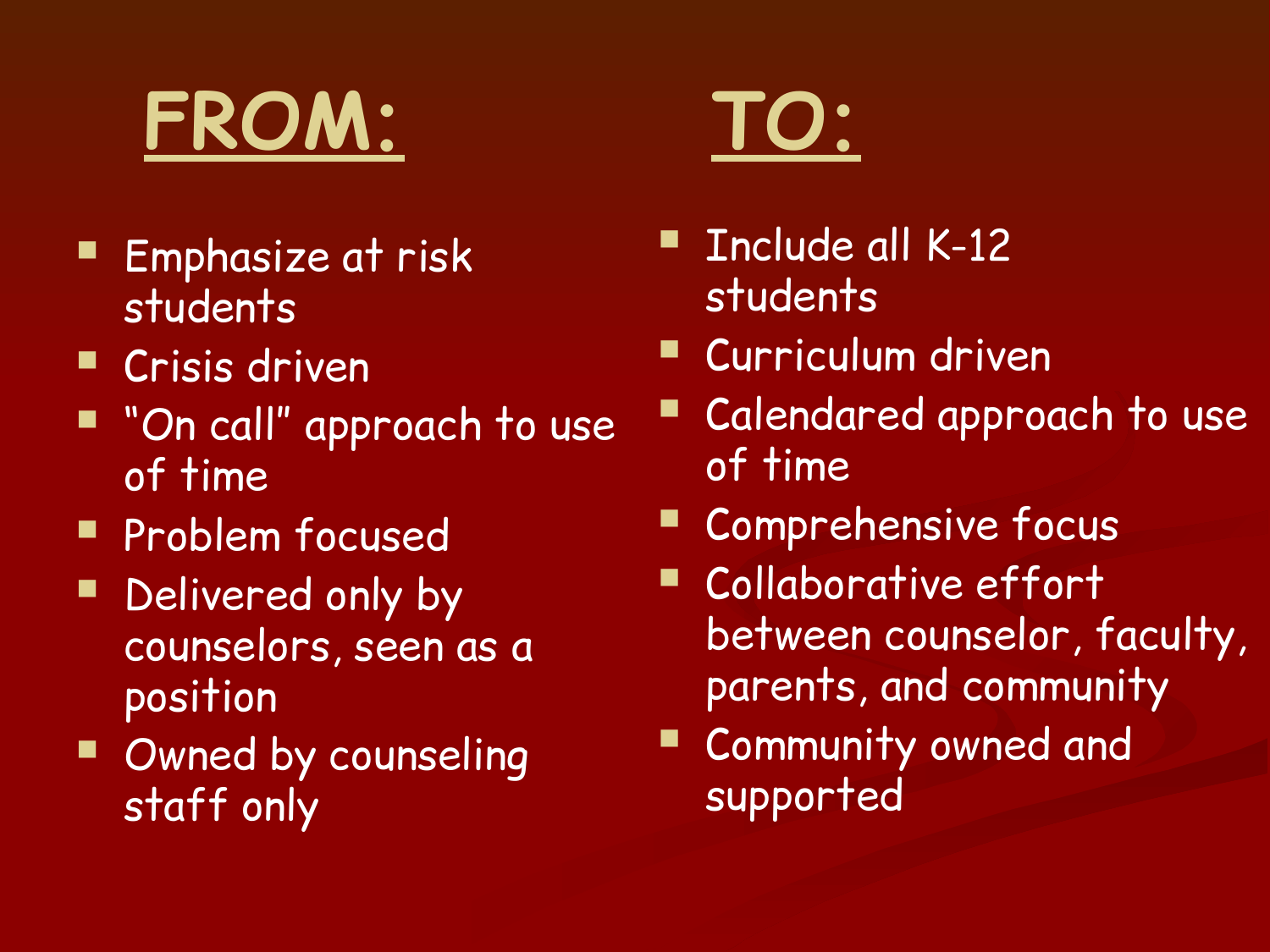

# FROM:			TO:
Include all K-12      students
Curriculum driven
Calendared approach to use of time
Comprehensive focus
Collaborative effort between counselor, faculty, parents, and community
Community owned and supported
Emphasize at risk students
Crisis driven
“On call” approach to use of time
Problem focused
Delivered only by counselors, seen as a position
Owned by counseling staff only